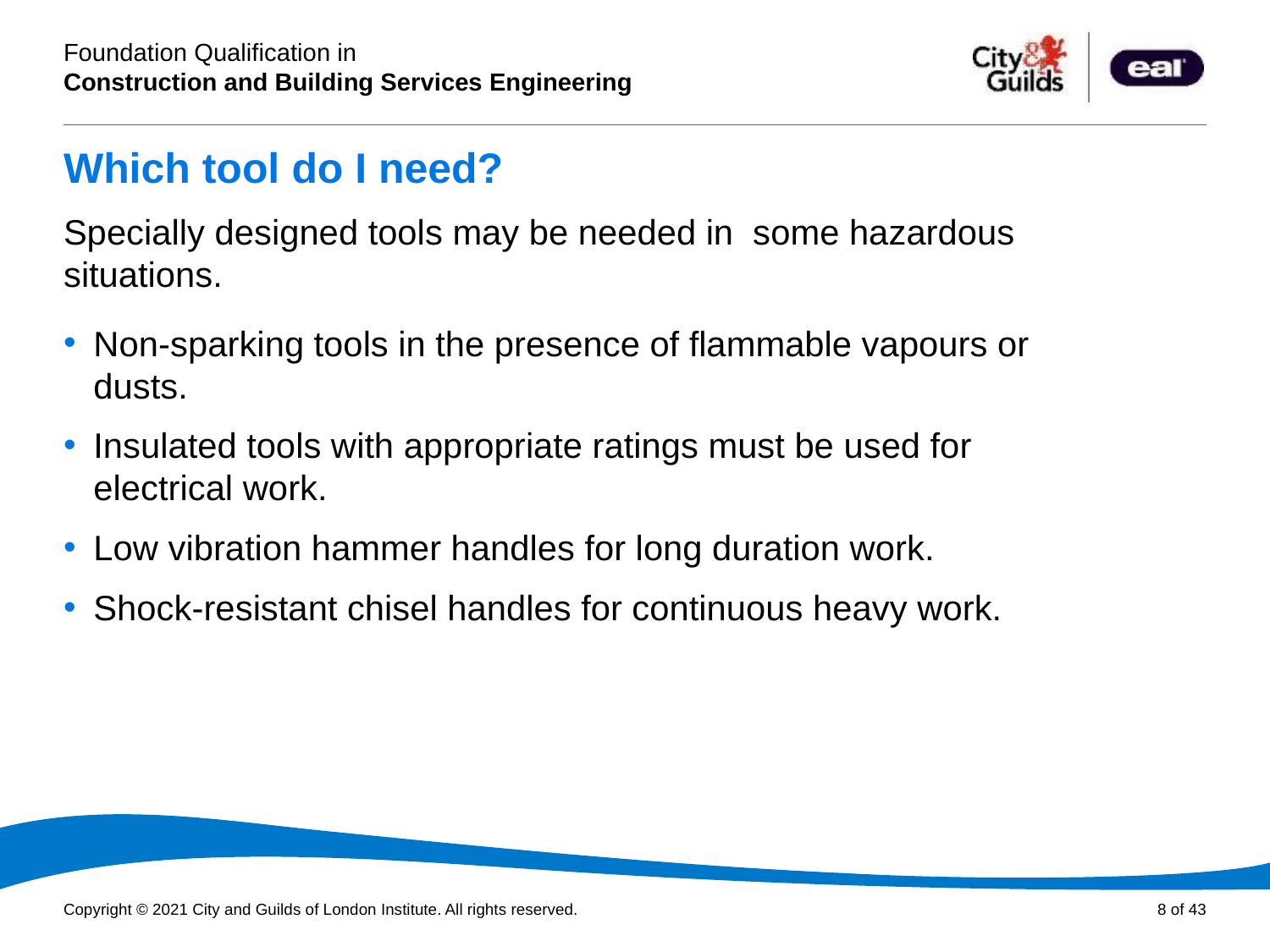

# Which tool do I need?
Specially designed tools may be needed in  some hazardous situations.
Non-sparking tools in the presence of flammable vapours or dusts.
Insulated tools with appropriate ratings must be used for electrical work.
Low vibration hammer handles for long duration work.
Shock-resistant chisel handles for continuous heavy work.